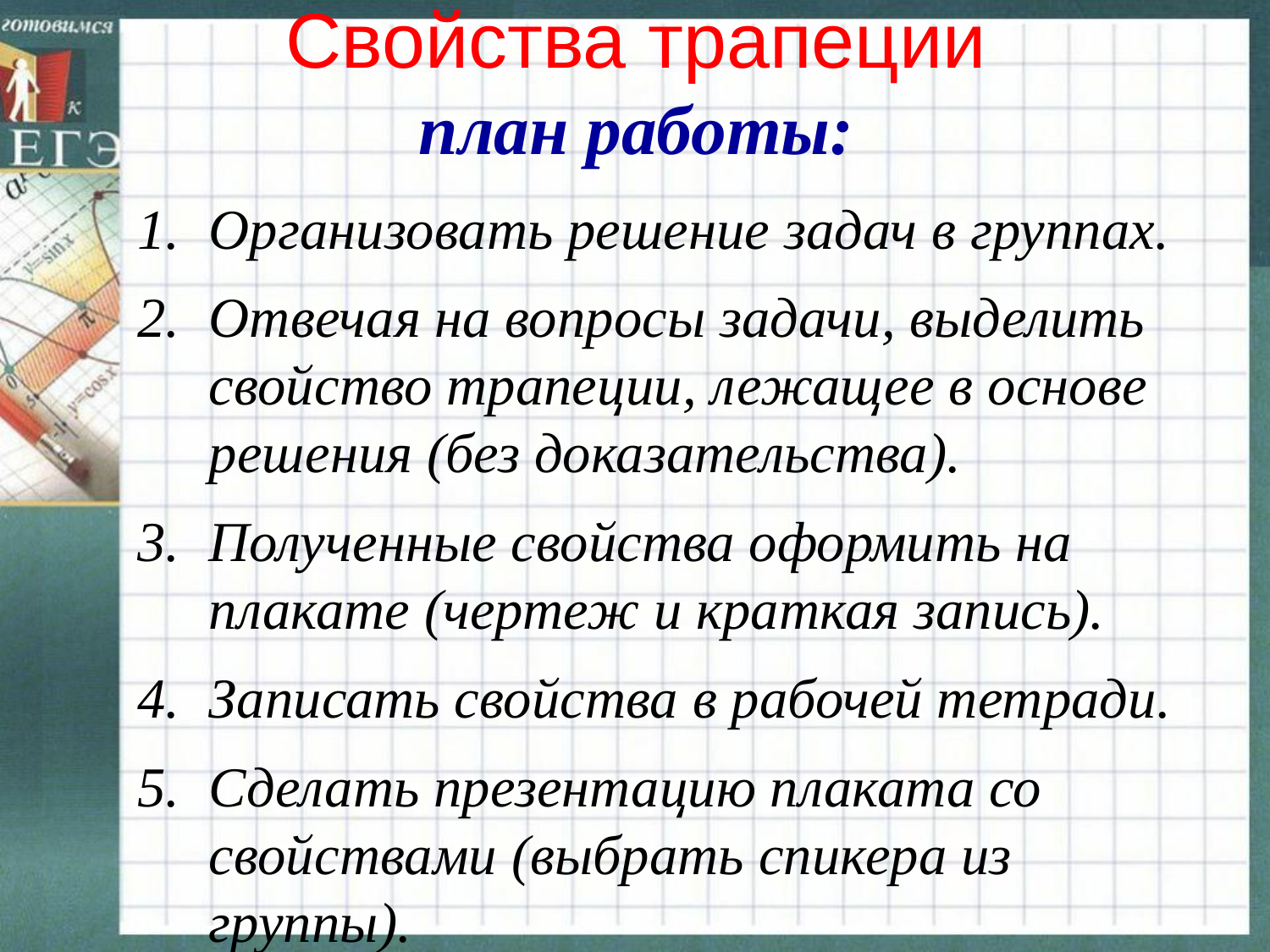

# Свойства трапеции план работы:
Организовать решение задач в группах.
Отвечая на вопросы задачи, выделить свойство трапеции, лежащее в основе решения (без доказательства).
Полученные свойства оформить на плакате (чертеж и краткая запись).
Записать свойства в рабочей тетради.
Сделать презентацию плаката со свойствами (выбрать спикера из группы).